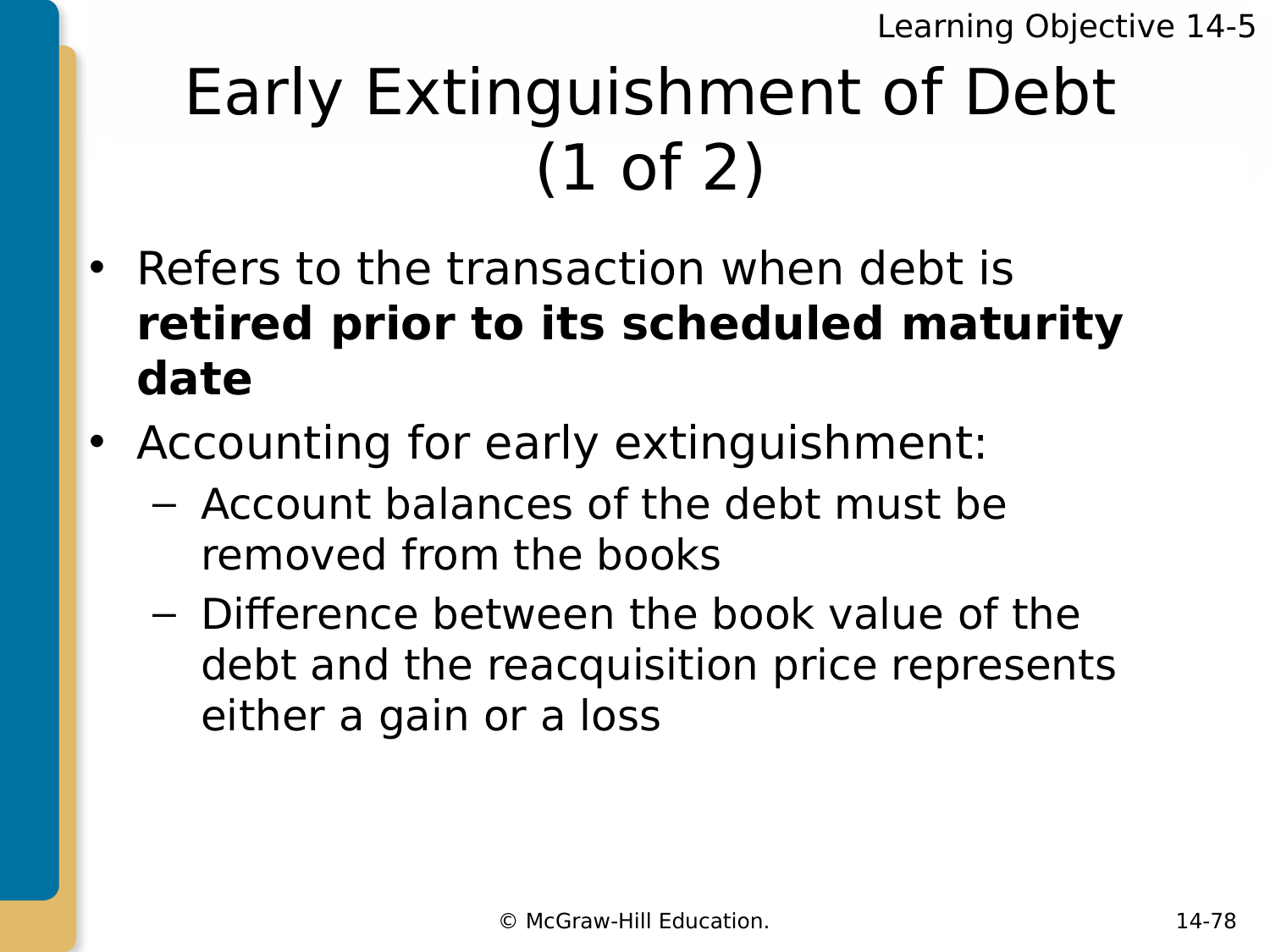

Learning Objective 14-5
# Early Extinguishment of Debt (1 of 2)
Refers to the transaction when debt is retired prior to its scheduled maturity date
Accounting for early extinguishment:
Account balances of the debt must be removed from the books
Difference between the book value of the debt and the reacquisition price represents either a gain or a loss